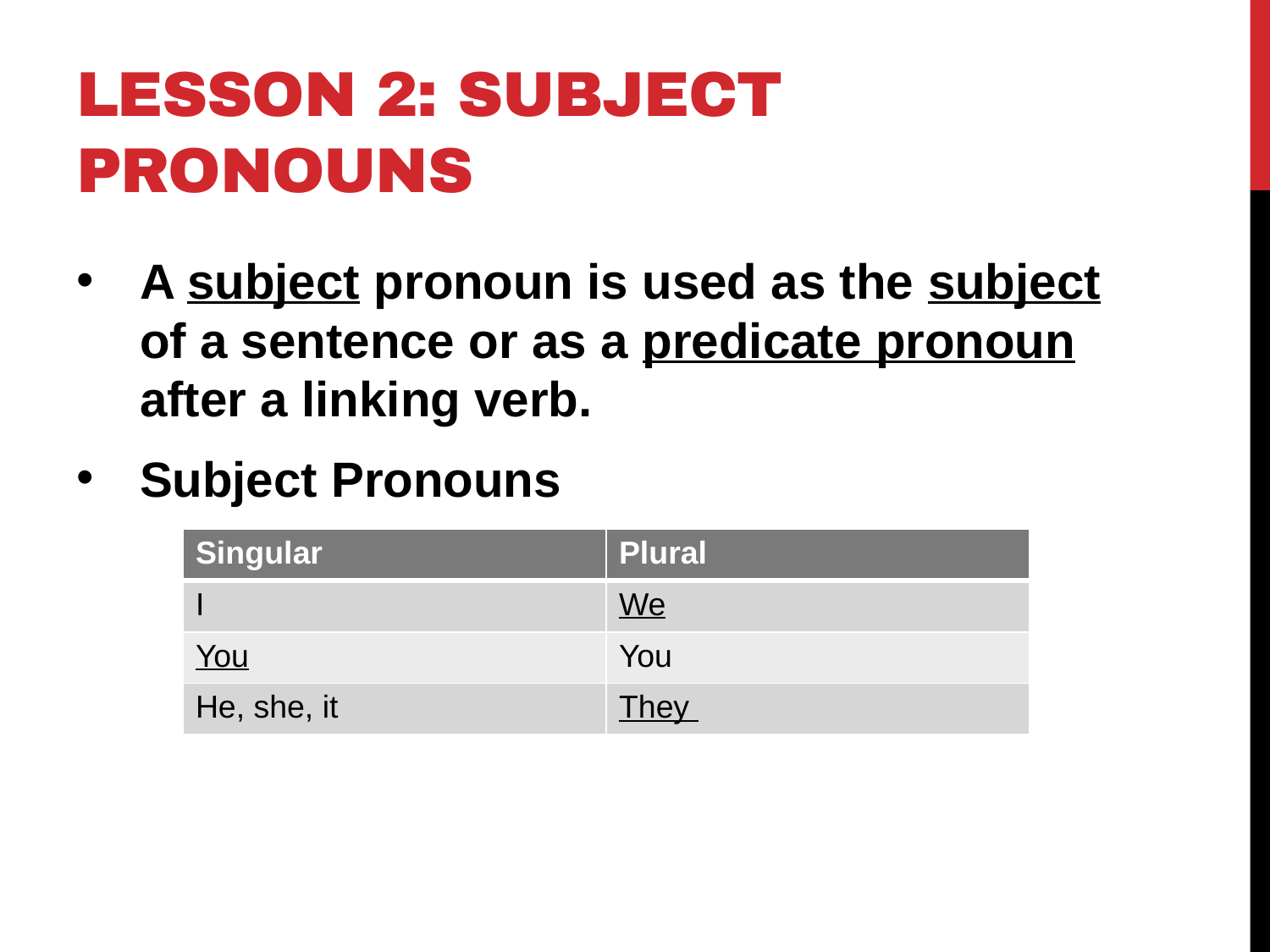

# Lesson 2: Subject Pronouns
A subject pronoun is used as the subject of a sentence or as a predicate pronoun after a linking verb.
Subject Pronouns

| Singular | Plural |
| --- | --- |
| I | We |
| You | You |
| He, she, it | They |